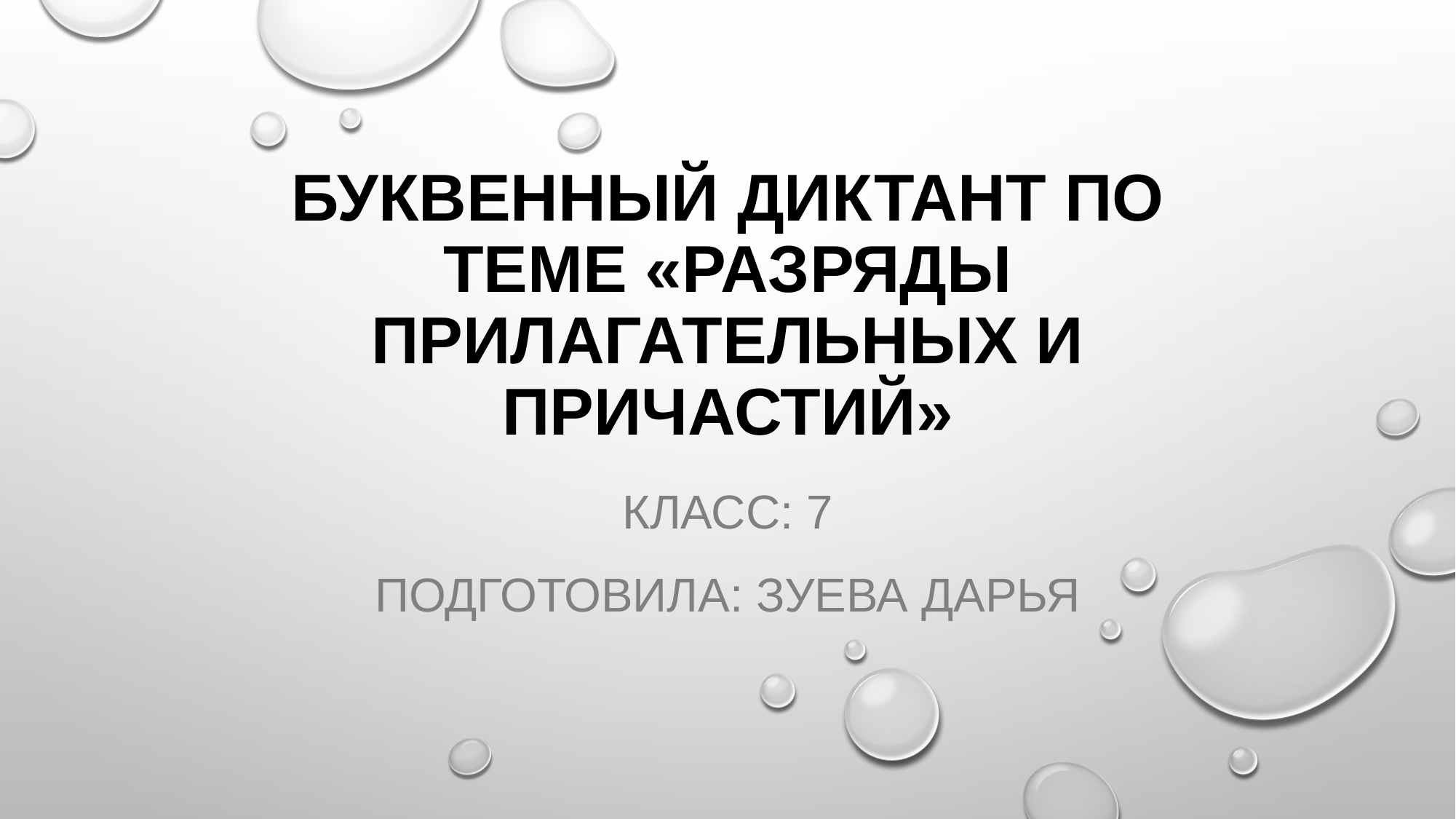

# Буквенный диктант по теме «разряды прилагательных и причастий»
Класс: 7
Подготовила: Зуева дарья